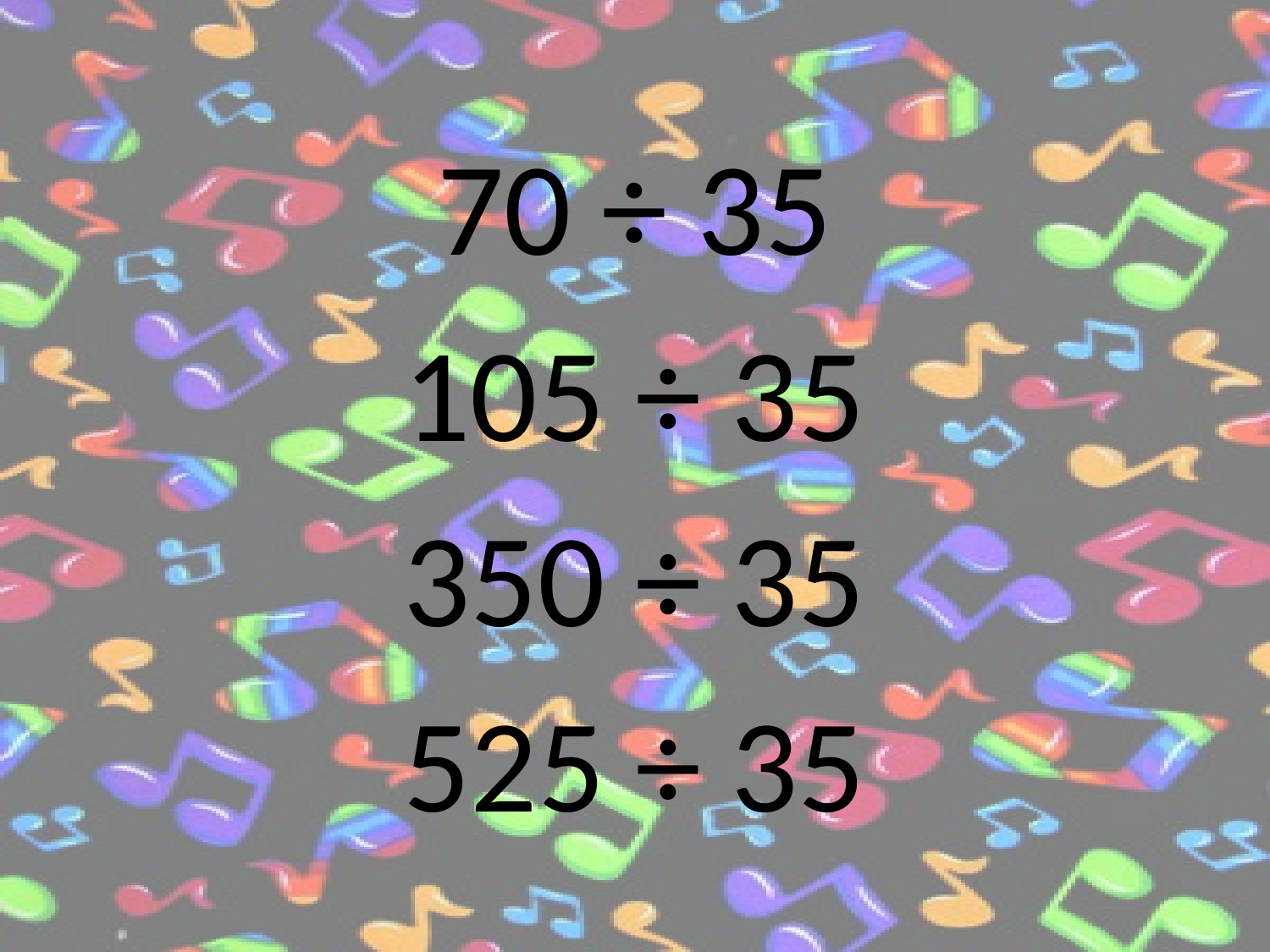

70 ÷ 35
105 ÷ 35
350 ÷ 35
525 ÷ 35